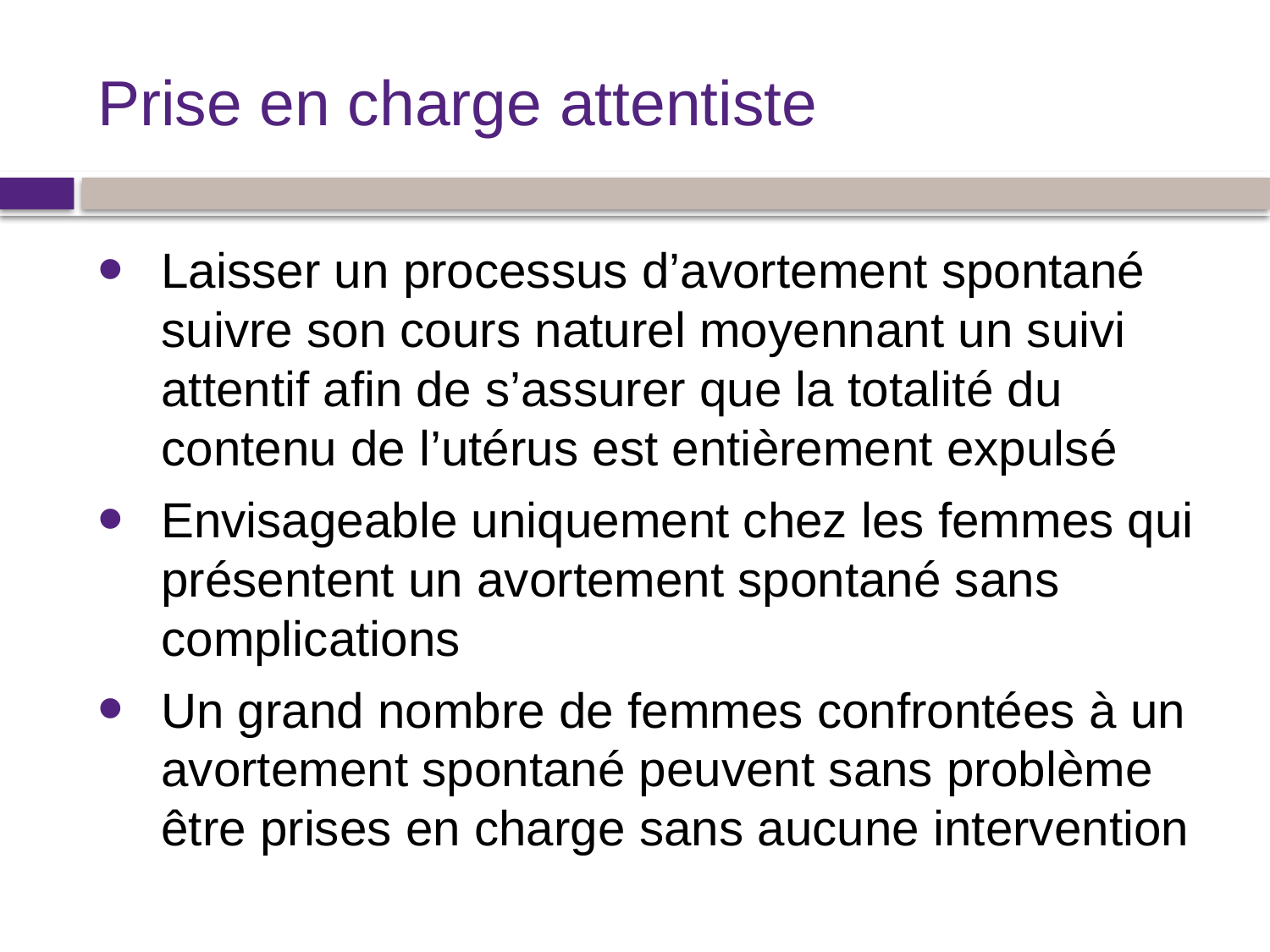

# Prise en charge attentiste
Laisser un processus d’avortement spontané suivre son cours naturel moyennant un suivi attentif afin de s’assurer que la totalité du contenu de l’utérus est entièrement expulsé
Envisageable uniquement chez les femmes qui présentent un avortement spontané sans complications
Un grand nombre de femmes confrontées à un avortement spontané peuvent sans problème être prises en charge sans aucune intervention